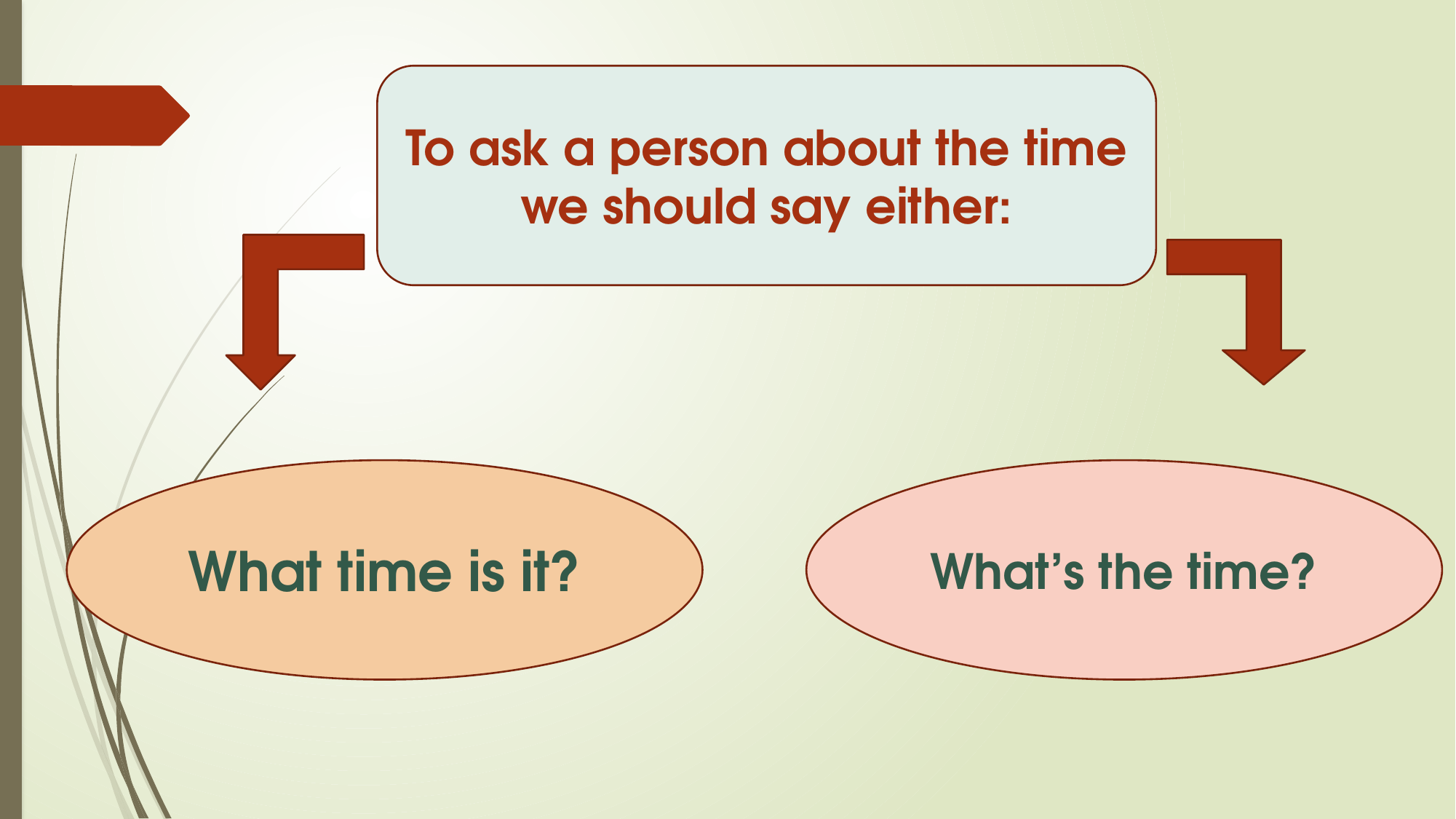

To ask a person about the time we should say either:

What time is it?
What’s the time?